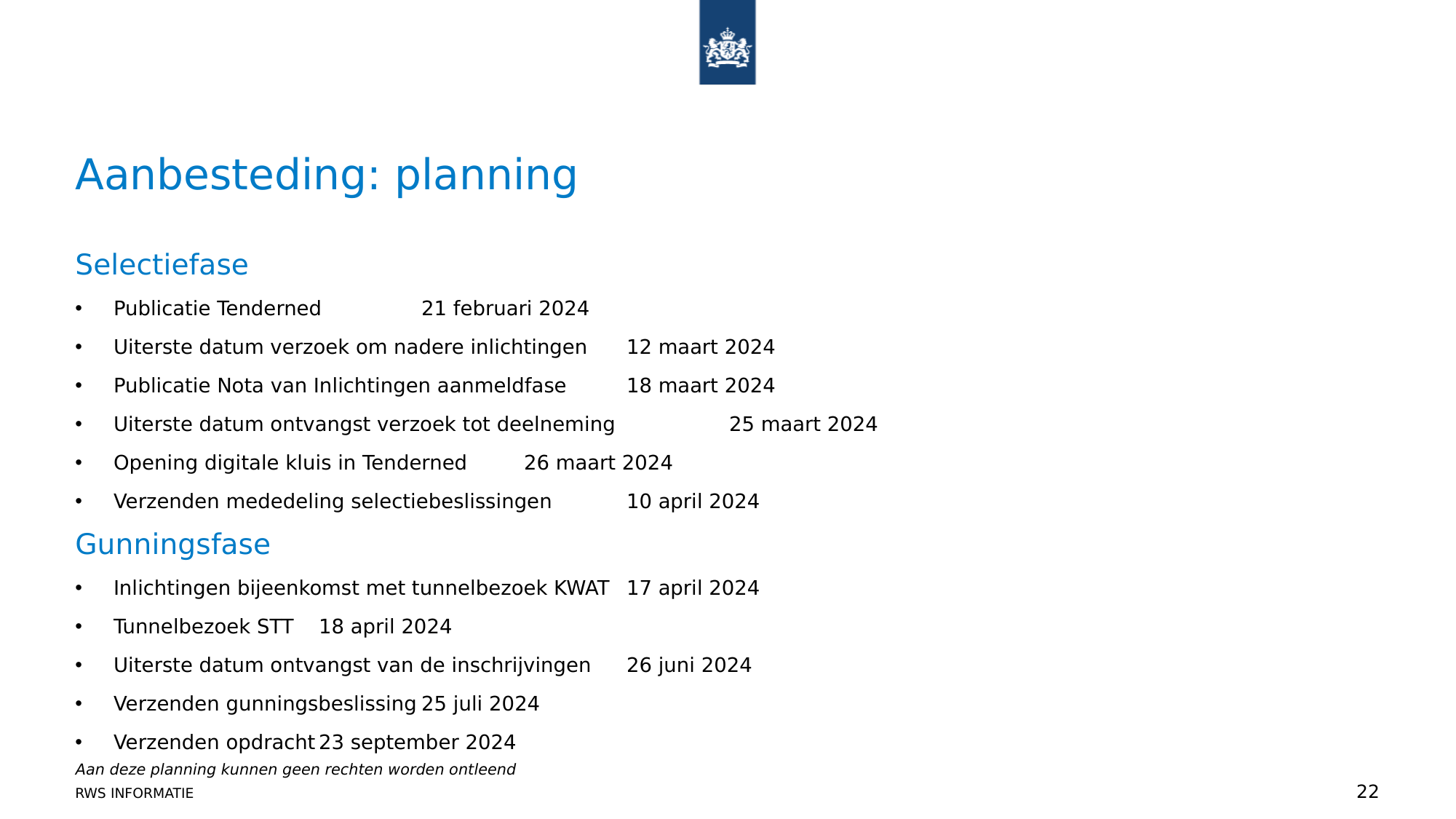

# Aanbesteding: planning
Selectiefase
Publicatie Tenderned 					21 februari 2024
Uiterste datum verzoek om nadere inlichtingen 			12 maart 2024
Publicatie Nota van Inlichtingen aanmeldfase 			18 maart 2024
Uiterste datum ontvangst verzoek tot deelneming 	 		25 maart 2024
Opening digitale kluis in Tenderned 				26 maart 2024
Verzenden mededeling selectiebeslissingen 			10 april 2024
Gunningsfase
Inlichtingen bijeenkomst met tunnelbezoek KWAT			17 april 2024
Tunnelbezoek STT						18 april 2024
Uiterste datum ontvangst van de inschrijvingen			26 juni 2024
Verzenden gunningsbeslissing				25 juli 2024
Verzenden opdracht					23 september 2024

Aan deze planning kunnen geen rechten worden ontleend
RWS Informatie
22